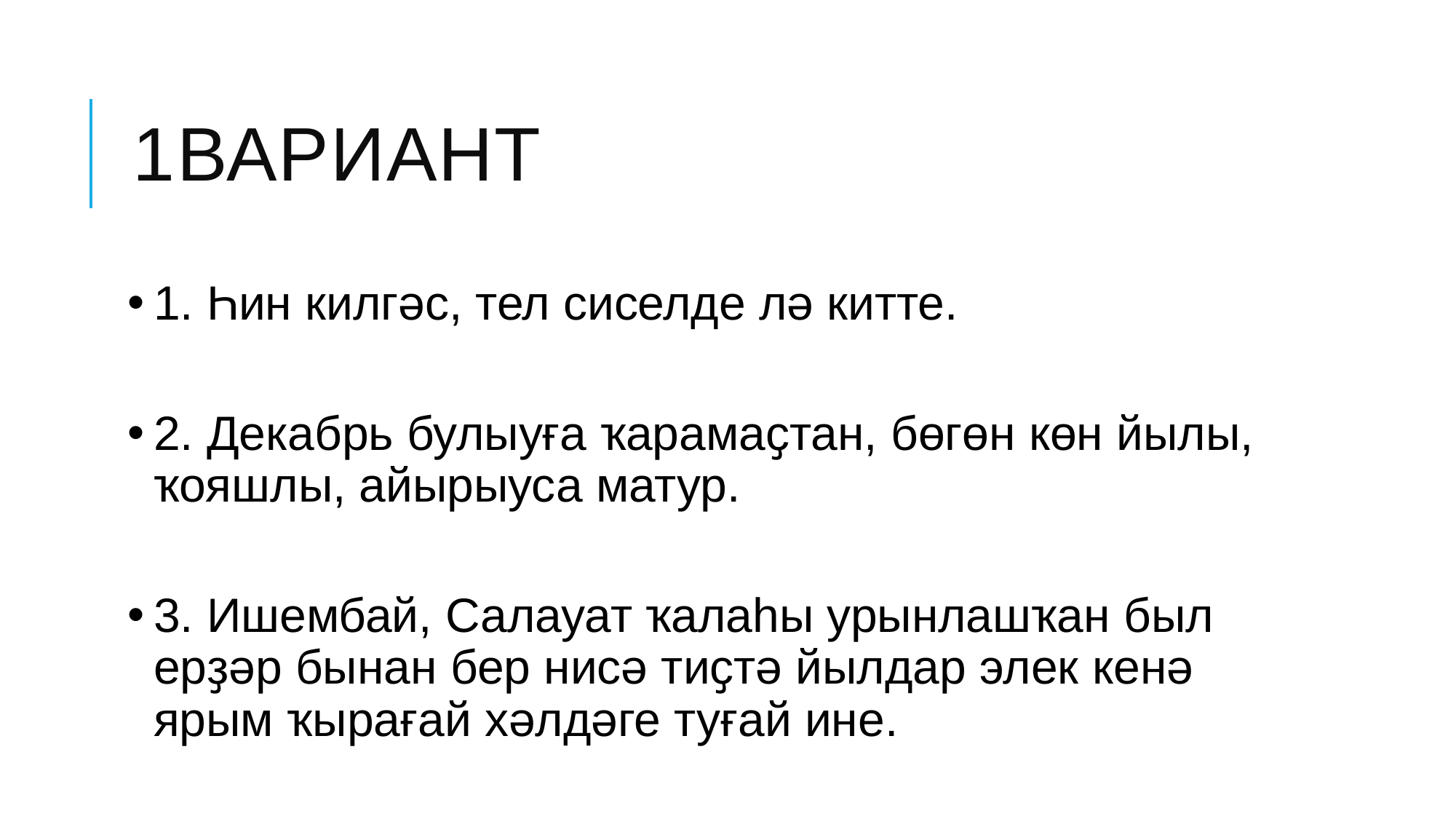

# 1вариант
1. Һин килгәс, тел сиселде лә китте.

2. Декабрь булыуға ҡарамаҫтан, бөгөн көн йылы, ҡояшлы, айырыуса матур.

3. Ишембай, Салауат ҡалаһы урынлашҡан был ерҙәр бынан бер нисә тиҫтә йылдар элек кенә ярым ҡырағай хәлдәге туғай ине.